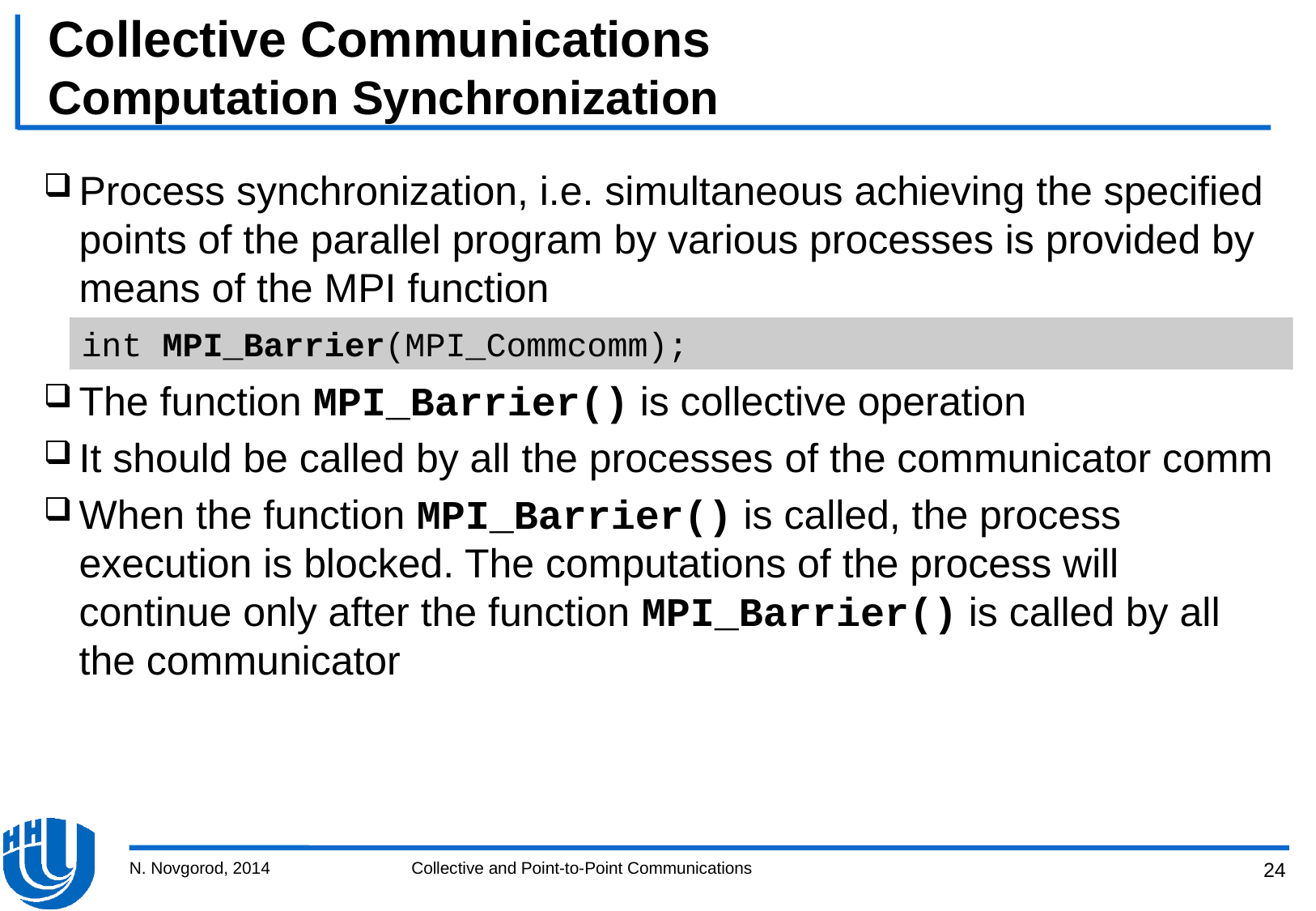

# Collective Communications Computation Synchronization
Process synchronization, i.e. simultaneous achieving the specified points of the parallel program by various processes is provided by means of the MPI function

The function MPI_Barrier() is collective operation
It should be called by all the processes of the communicator comm
When the function MPI_Barrier() is called, the process execution is blocked. The computations of the process will continue only after the function MPI_Barrier() is called by all the communicator

int MPI_Barrier(MPI_Commcomm);
N. Novgorod, 2014
Collective and Point-to-Point Communications
24